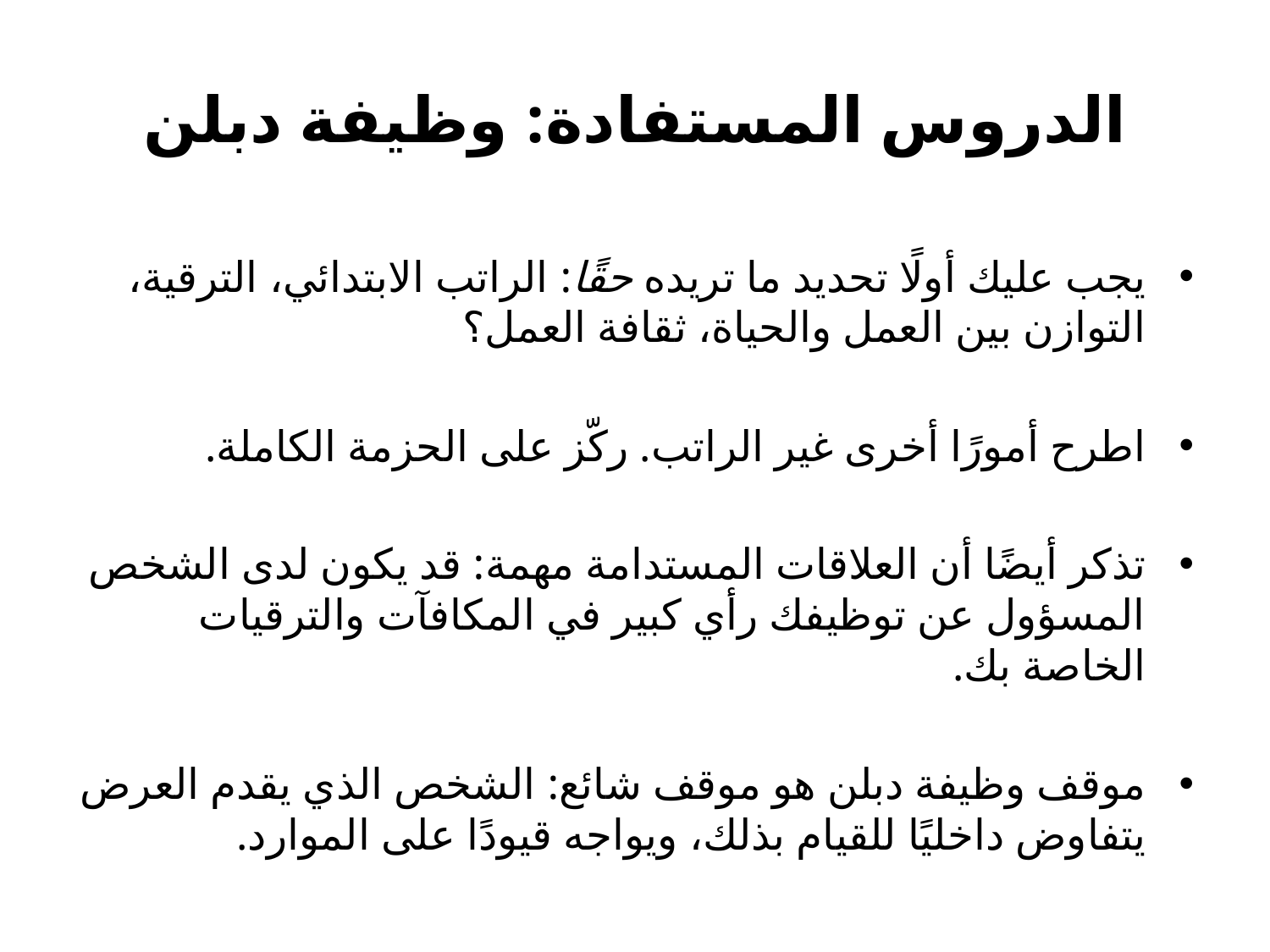

# الدروس المستفادة: وظيفة دبلن
يجب عليك أولًا تحديد ما تريده حقًا: الراتب الابتدائي، الترقية، التوازن بين العمل والحياة، ثقافة العمل؟

اطرح أمورًا أخرى غير الراتب. ركّز على الحزمة الكاملة.

تذكر أيضًا أن العلاقات المستدامة مهمة: قد يكون لدى الشخص المسؤول عن توظيفك رأي كبير في المكافآت والترقيات الخاصة بك.

موقف وظيفة دبلن هو موقف شائع: الشخص الذي يقدم العرض يتفاوض داخليًا للقيام بذلك، ويواجه قيودًا على الموارد.